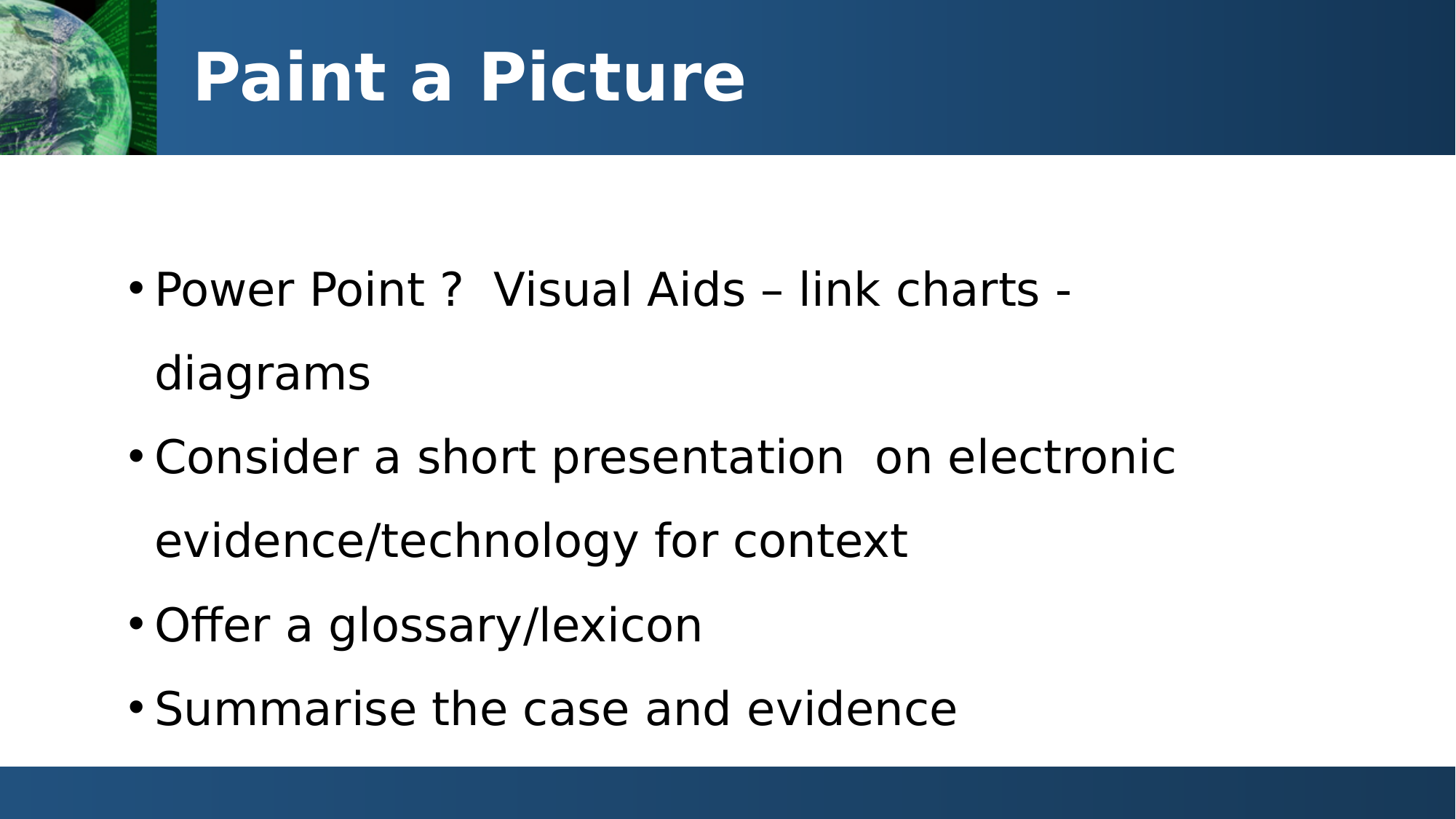

Paint a Picture

Power Point ?  Visual Aids – link charts - diagrams
Consider a short presentation  on electronic evidence/technology for context
Offer a glossary/lexicon
Summarise the case and evidence